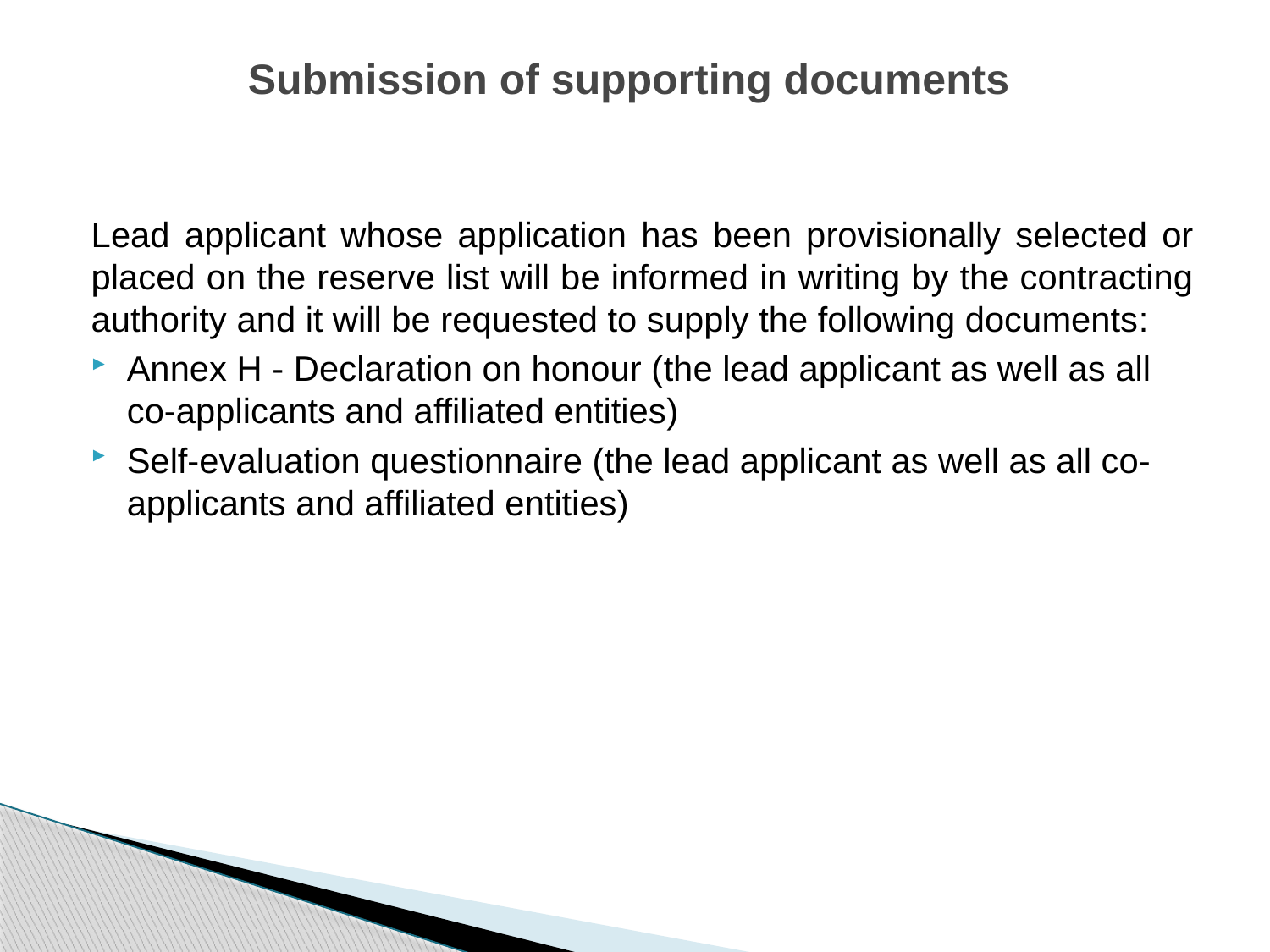

# Submission of supporting documents
Lead applicant whose application has been provisionally selected or placed on the reserve list will be informed in writing by the contracting authority and it will be requested to supply the following documents:
Annex H - Declaration on honour (the lead applicant as well as all co-applicants and affiliated entities)
Self-evaluation questionnaire (the lead applicant as well as all co-applicants and affiliated entities)